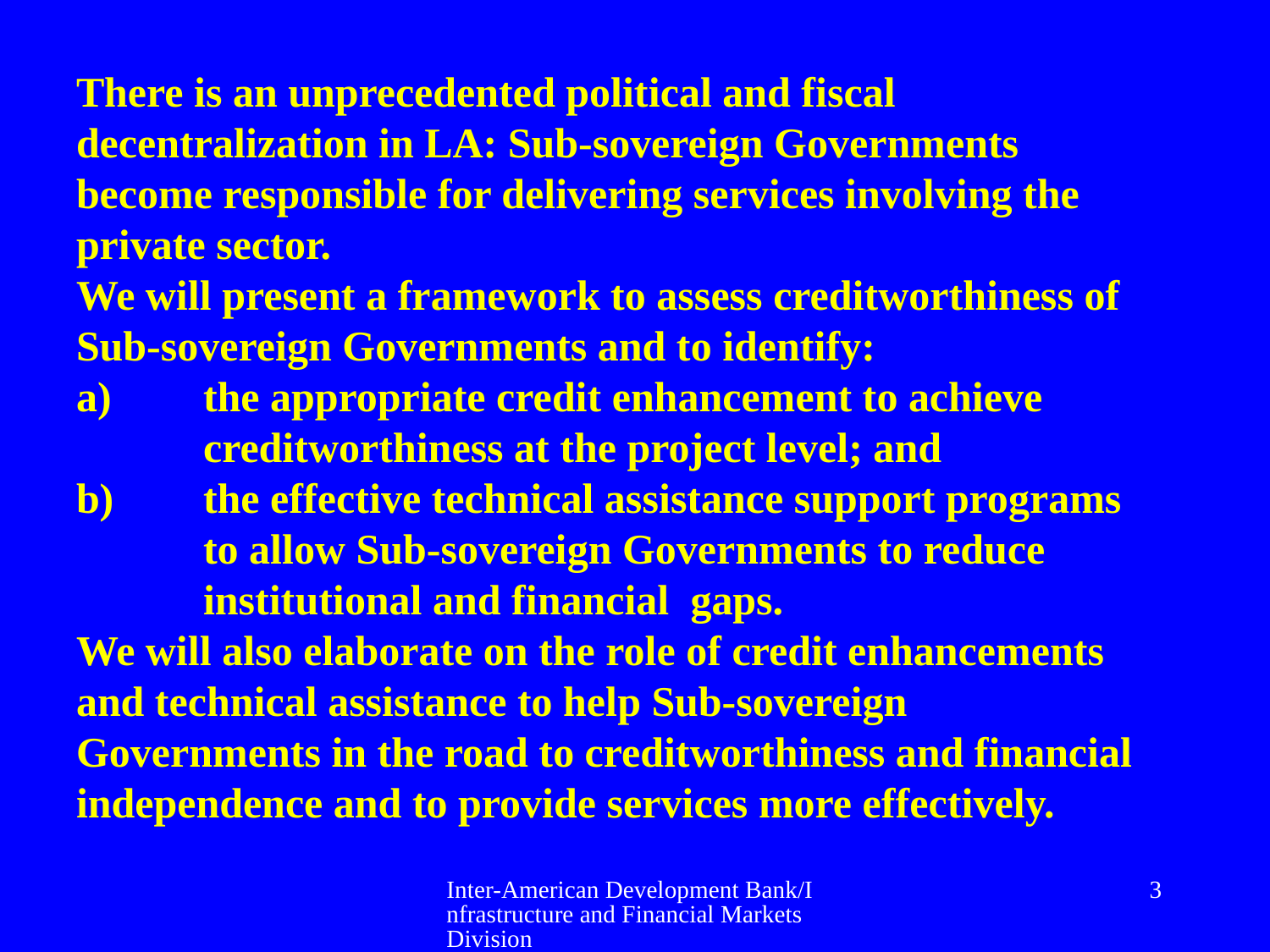

# There is an unprecedented political and fiscal decentralization in LA: Sub-sovereign Governments become responsible for delivering services involving the private sector. We will present a framework to assess creditworthiness of Sub-sovereign Governments and to identify: a)	the appropriate credit enhancement to achieve 		creditworthiness at the project level; and b)	the effective technical assistance support programs 	to allow Sub-sovereign Governments to reduce 		institutional and financial  gaps. We will also elaborate on the role of credit enhancements and technical assistance to help Sub-sovereign Governments in the road to creditworthiness and financial independence and to provide services more effectively.
Inter-American Development Bank/Infrastructure and Financial Markets Division
3